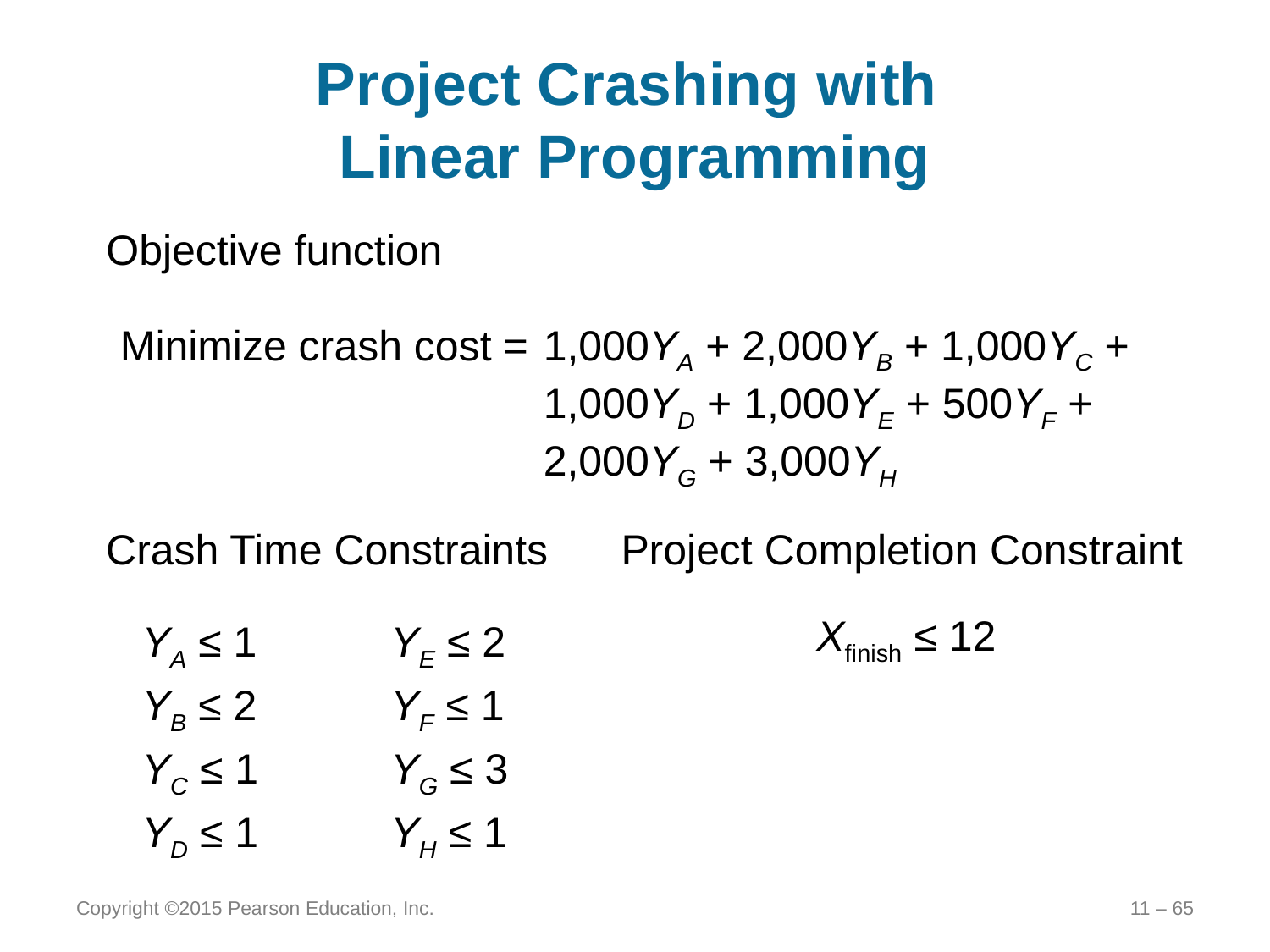

# Project Crashing with Linear Programming
Objective function
Minimize crash cost =	1,000YA + 2,000YB + 1,000YC + 1,000YD + 1,000YE + 500YF + 2,000YG + 3,000YH
Crash Time Constraints
Project Completion Constraint
YA ≤ 1	YE ≤ 2
YB ≤ 2	YF ≤ 1
YC ≤ 1	YG ≤ 3
YD ≤ 1	YH ≤ 1
Xfinish ≤ 12
Copyright ©2015 Pearson Education, Inc.
11 – 65